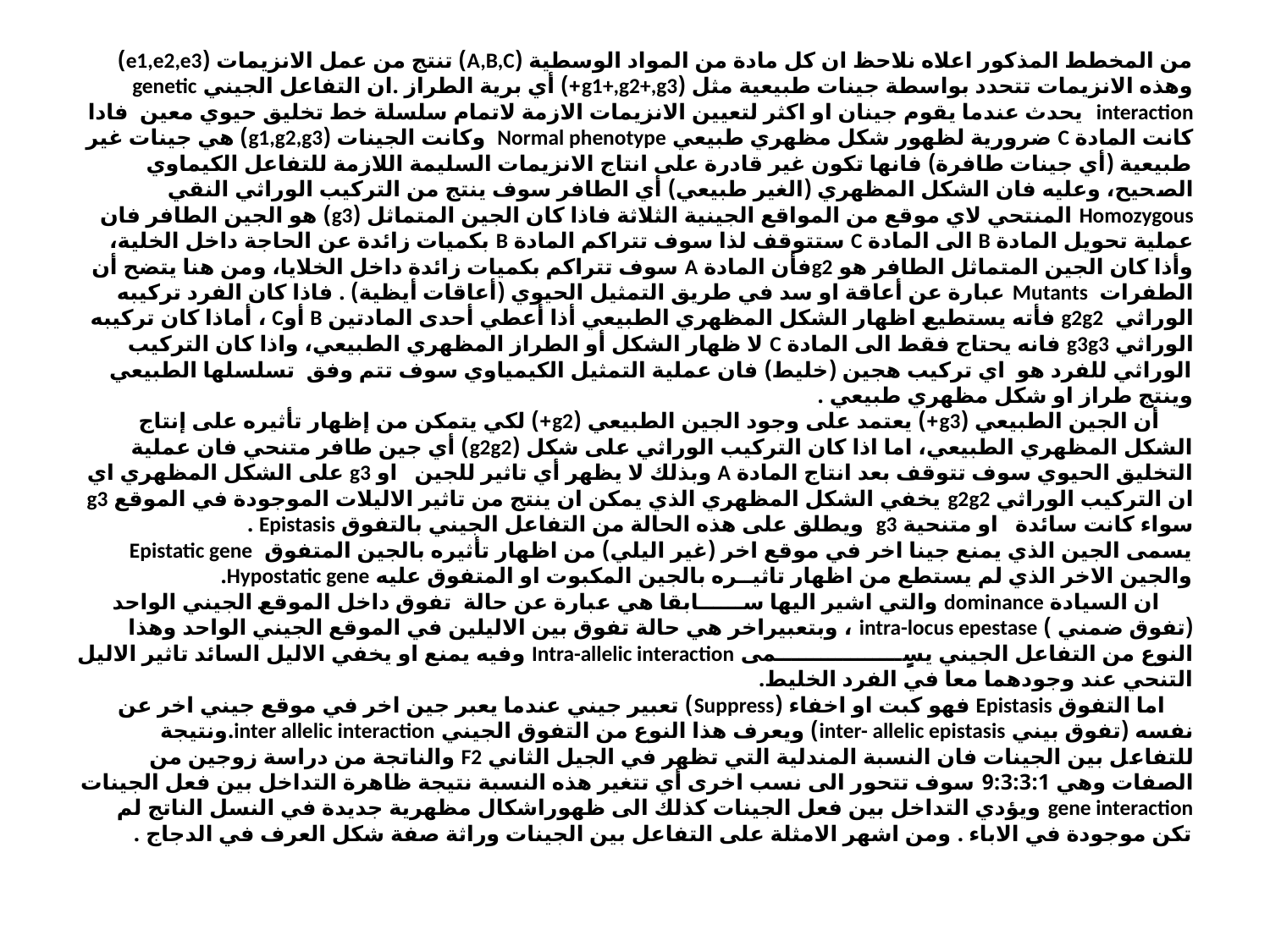

# من المخطط المذكور اعلاه نلاحظ ان كل مادة من المواد الوسطية (A,B,C) تنتج من عمل الانزيمات (e1,e2,e3) وهذه الانزيمات تتحدد بواسطة جينات طبيعية مثل (g1+,g2+,g3+) أي برية الطراز .ان التفاعل الجيني genetic interaction  يحدث عندما يقوم جينان او اكثر لتعيين الانزيمات الازمة لاتمام سلسلة خط تخليق حيوي معين  فادا كانت المادة C ضرورية لظهور شكل مظهري طبيعي Normal phenotype  وكانت الجينات (g1,g2,g3) هي جينات غير طبيعية (أي جينات طافرة) فانها تكون غير قادرة على انتاج الانزيمات السليمة اللازمة للتفاعل الكيماوي الصحيح، وعليه فان الشكل المظهري (الغير طبيعي) أي الطافر سوف ينتج من التركيب الوراثي النقي Homozygous المنتحي لاي موقع من المواقع الجينية الثلاثة فاذا كان الجين المتماثل (g3) هو الجين الطافر فان عملية تحويل المادة B الى المادة C ستتوقف لذا سوف تتراكم المادة B بكميات زائدة عن الحاجة داخل الخلية، وأذا كان الجين المتماثل الطافر هو g2فأن المادة A سوف تتراكم بكميات زائدة داخل الخلايا، ومن هنا يتضح أن الطفرات  Mutants عبارة عن أعاقة او سد في طريق التمثيل الحيوي (أعاقات أيظية) . فاذا كان الفرد تركيبه الوراثي  g2g2 فأته يستطيع اظهار الشكل المظهري الطبيعي أذا أعطي أحدى المادتين B أوC ، أماذا كان تركيبه الوراثي g3g3 فانه يحتاج فقط الى المادة C لا ظهار الشكل أو الطراز المظهري الطبيعي، واذا كان التركيب الوراثي للفرد هو  اي تركيب هجين (خليط) فان عملية التمثيل الكيمياوي سوف تتم وفق  تسلسلها الطبيعي وينتج طراز او شكل مظهري طبيعي . أن الجين الطبيعي (g3+) يعتمد على وجود الجين الطبيعي (g2+) لكي يتمكن من إظهار تأثيره على إنتاج الشكل المظهري الطبيعي، اما اذا كان التركيب الوراثي على شكل (g2g2) أي جين طافر متنحي فان عملية التخليق الحيوي سوف تتوقف بعد انتاج المادة A وبذلك لا يظهر أي تاثير للجين   او g3 على الشكل المظهري اي ان التركيب الوراثي g2g2 يخفي الشكل المظهري الذي يمكن ان ينتج من تاثير الاليلات الموجودة في الموقع g3 سواء كانت سائدة   او متنحية g3  ويطلق على هذه الحالة من التفاعل الجيني بالتفوق Epistasis . يسمى الجين الذي يمنع جينا اخر في موقع اخر (غير اليلي) من اظهار تأثيره بالجين المتفوق  Epistatic gene والجين الاخر الذي لم يستطع من اظهار تاثيــره بالجين المكبوت او المتفوق عليه Hypostatic gene. ان السيادة dominance والتي اشير اليها ســــــابقا هي عبارة عن حالة  تفوق داخل الموقع الجيني الواحد (تفوق ضمني ) intra-locus epestase ، وبتعبيراخر هي حالة تفوق بين الاليلين في الموقع الجيني الواحد وهذا النوع من التفاعل الجيني يسٍٍٍـــــــــــــــــمى Intra-allelic interaction وفيه يمنع او يخفي الاليل السائد تاثير الاليل التنحي عند وجودهما معا في الفرد الخليط. اما التفوق Epistasis فهو كبت او اخفاء (Suppress) تعبير جيني عندما يعبر جين اخر في موقع جيني اخر عن نفسه (تفوق بيني inter- allelic epistasis) ويعرف هذا النوع من التفوق الجيني inter allelic interaction.ونتيجة للتفاعل بين الجينات فان النسبة المندلية التي تظهر في الجيل الثاني F2 والناتجة من دراسة زوجين من الصفات وهي 9:3:3:1 سوف تتحور الى نسب اخرى أي تتغير هذه النسبة نتيجة ظاهرة التداخل بين فعل الجينات gene interaction ويؤدي التداخل بين فعل الجينات كذلك الى ظهوراشكال مظهرية جديدة في النسل الناتج لم تكن موجودة في الاباء . ومن اشهر الامثلة على التفاعل بين الجينات وراثة صفة شكل العرف في الدجاج .